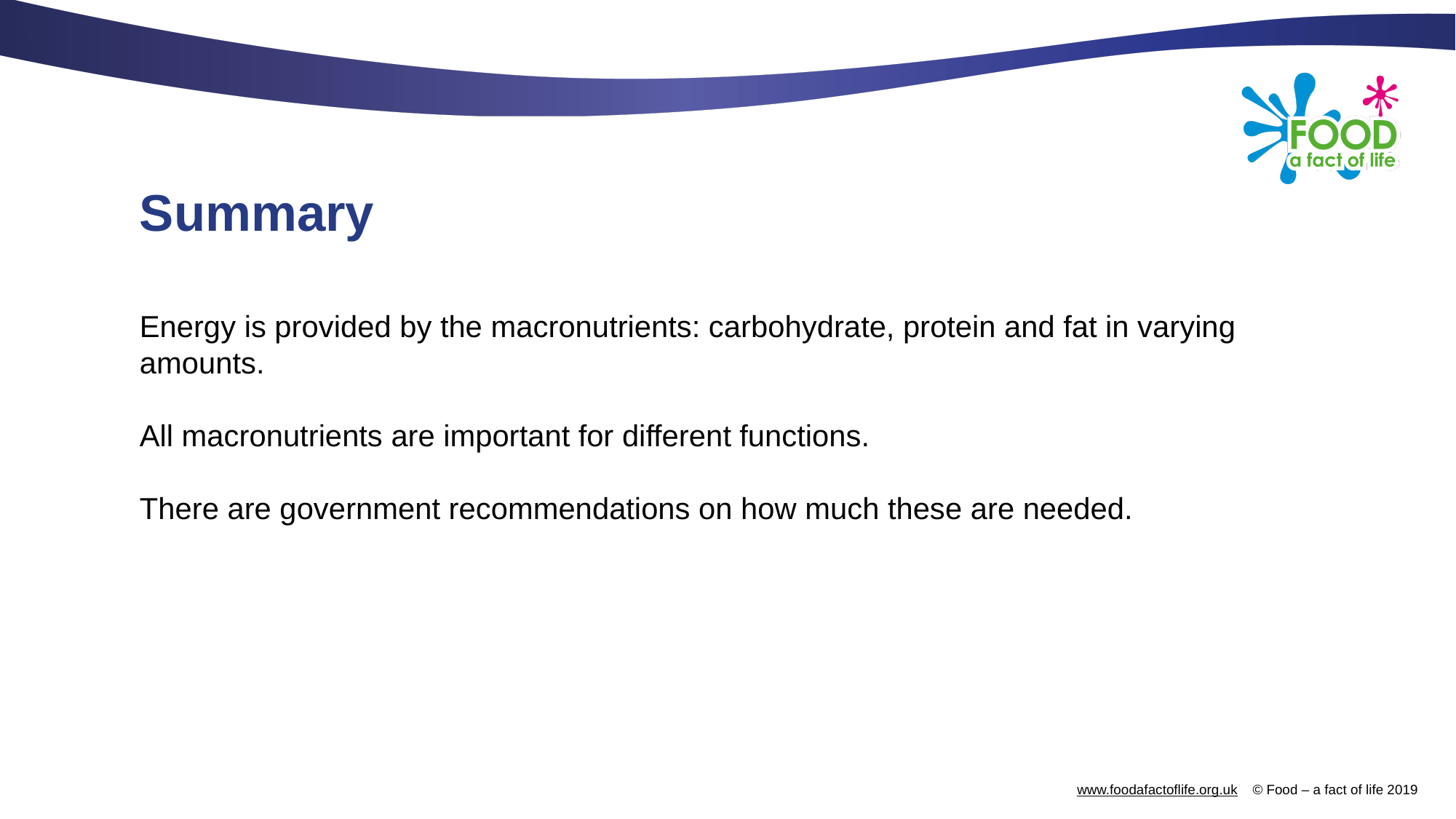

# Summary
Energy is provided by the macronutrients: carbohydrate, protein and fat in varying amounts.

All macronutrients are important for different functions.

There are government recommendations on how much these are needed.